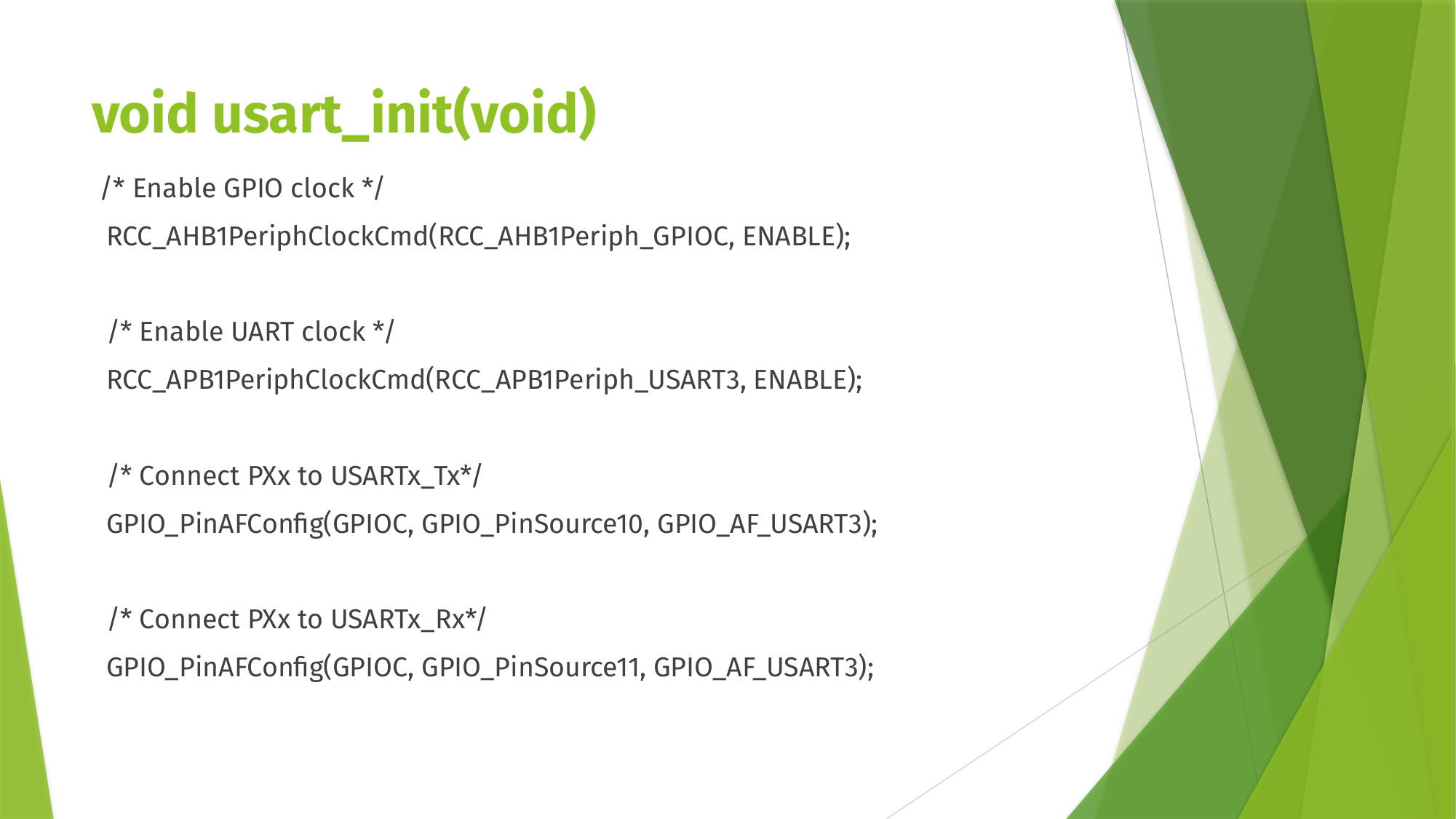

# void usart_init(void)
 /* Enable GPIO clock */
  RCC_AHB1PeriphClockCmd(RCC_AHB1Periph_GPIOC, ENABLE);

  /* Enable UART clock */
  RCC_APB1PeriphClockCmd(RCC_APB1Periph_USART3, ENABLE);

  /* Connect PXx to USARTx_Tx*/
  GPIO_PinAFConfig(GPIOC, GPIO_PinSource10, GPIO_AF_USART3);

  /* Connect PXx to USARTx_Rx*/
  GPIO_PinAFConfig(GPIOC, GPIO_PinSource11, GPIO_AF_USART3);